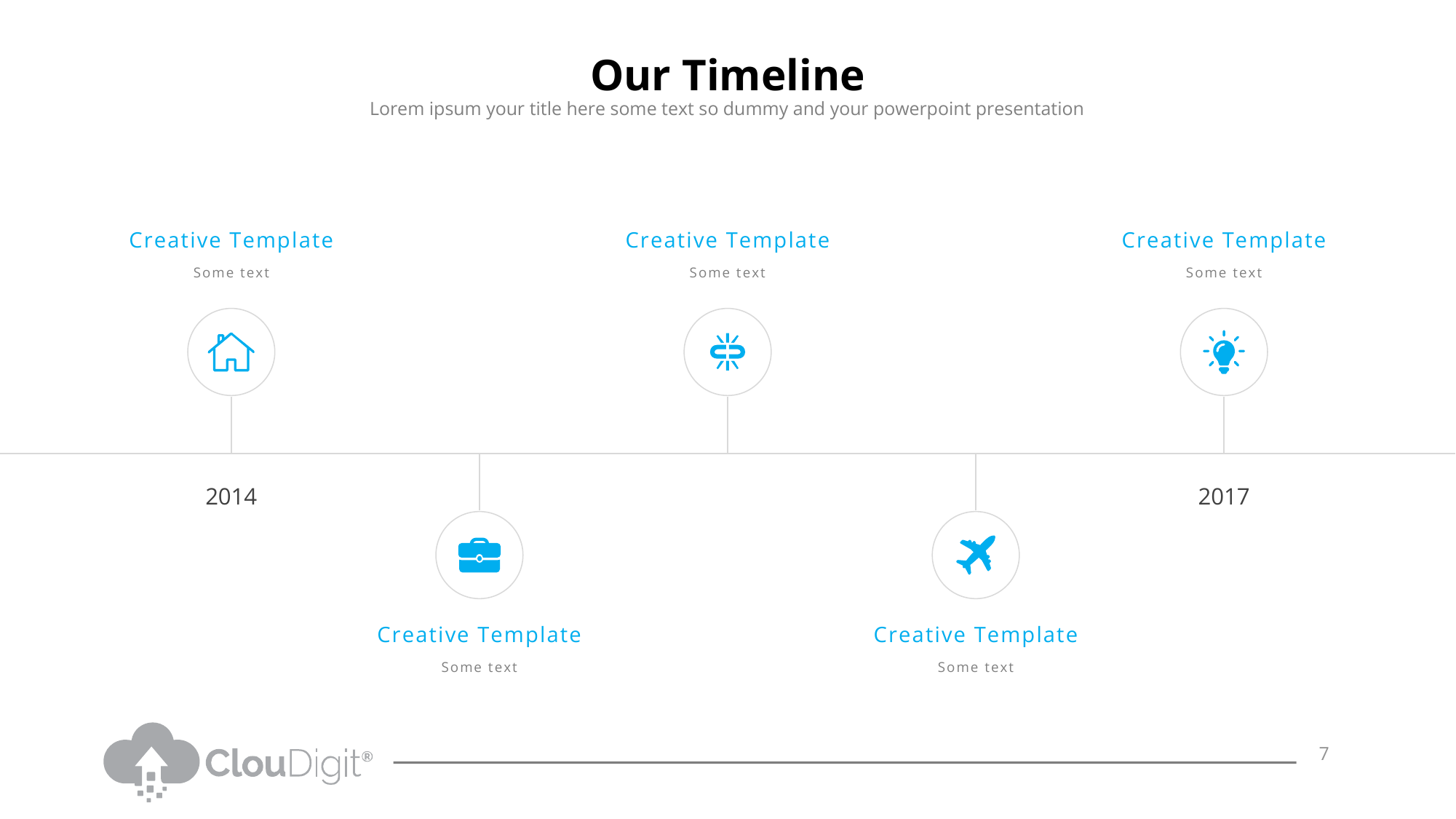

# Our Timeline
Lorem ipsum your title here some text so dummy and your powerpoint presentation
Creative Template
Creative Template
Creative Template
Some text
Some text
Some text

2014
2017

Creative Template
Creative Template
Some text
Some text
7